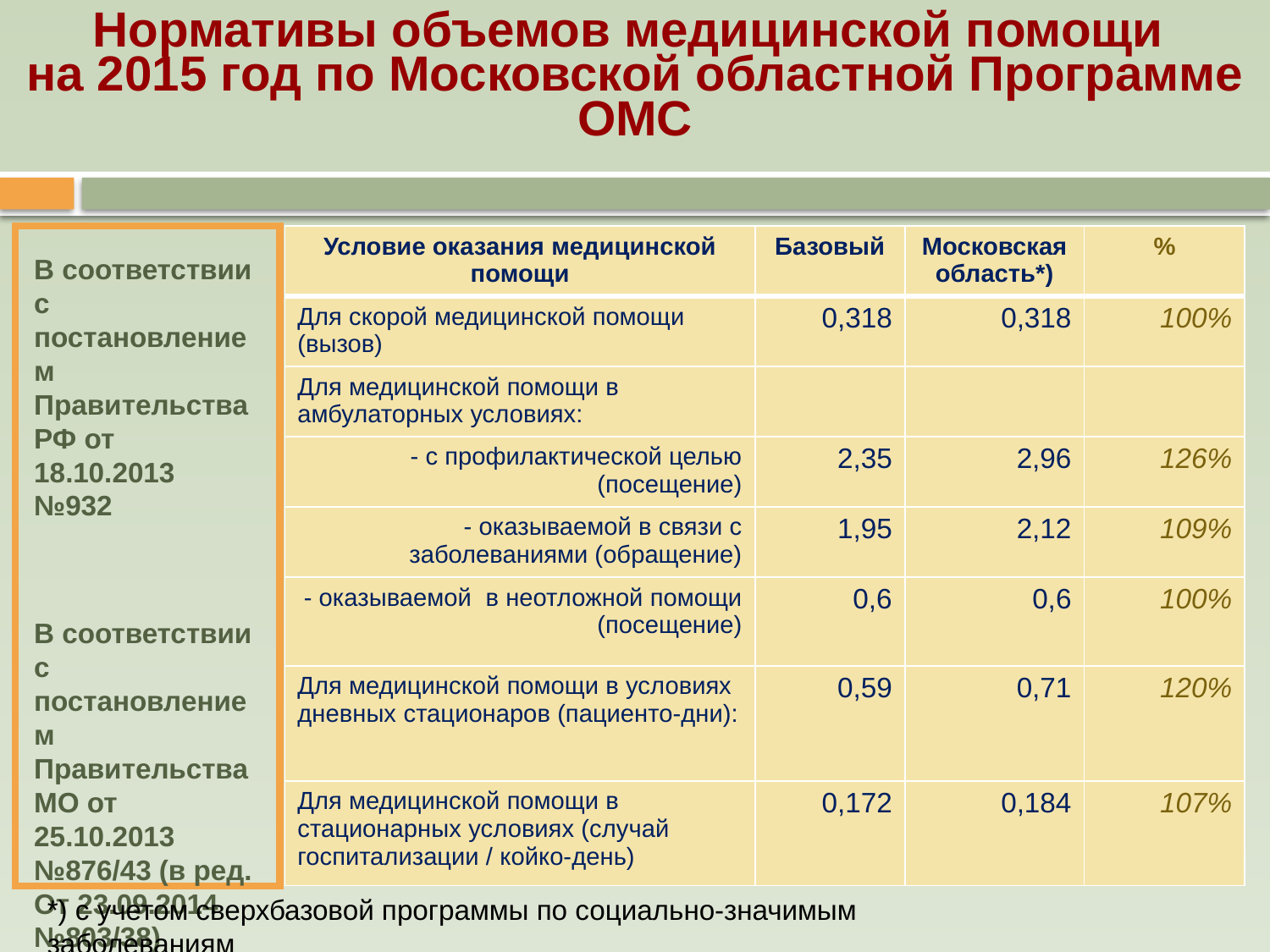

# Нормативы объемов медицинской помощи на 2015 год по Московской областной Программе ОМС
В соответствии с постановлением Правительства РФ от  18.10.2013 №932

В соответствии с постановлением Правительства МО от  25.10.2013 №876/43 (в ред. От 23.09.2014 №803/38)
| Условие оказания медицинской помощи | Базовый | Московская область\*) | % |
| --- | --- | --- | --- |
| Для скорой медицинской помощи (вызов) | 0,318 | 0,318 | 100% |
| Для медицинской помощи в амбулаторных условиях: |  |  |  |
| - с профилактической целью (посещение) | 2,35 | 2,96 | 126% |
| - оказываемой в связи с заболеваниями (обращение) | 1,95 | 2,12 | 109% |
| - оказываемой в неотложной помощи (посещение) | 0,6 | 0,6 | 100% |
| Для медицинской помощи в условиях дневных стационаров (пациенто-дни): | 0,59 | 0,71 | 120% |
| Для медицинской помощи в стационарных условиях (случай госпитализации / койко-день) | 0,172 | 0,184 | 107% |

*) с учетом сверхбазовой программы по социально-значимым заболеваниям